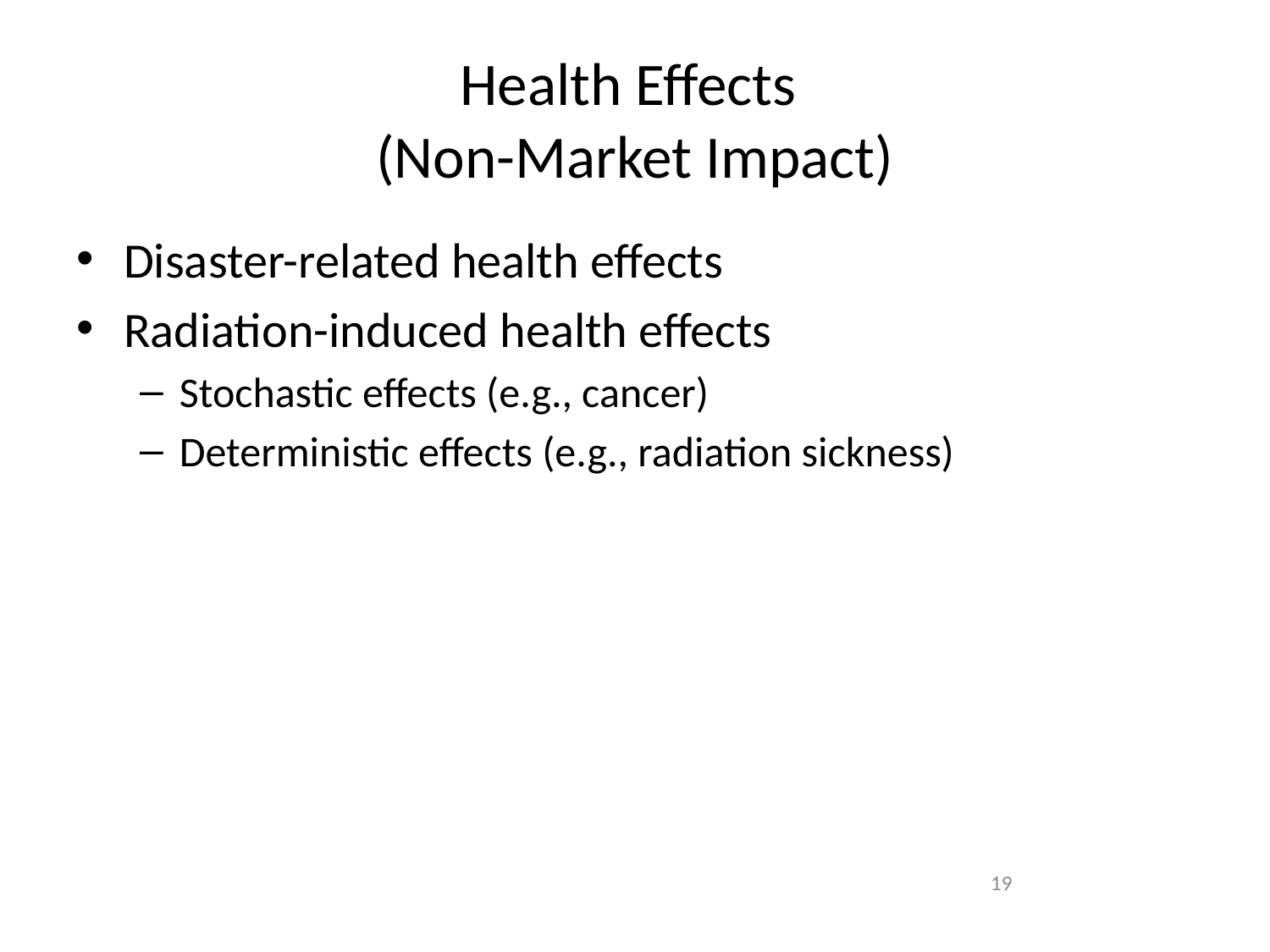

# Health Effects (Non-Market Impact)
Disaster-related health effects
Radiation-induced health effects
Stochastic effects (e.g., cancer)
Deterministic effects (e.g., radiation sickness)
19